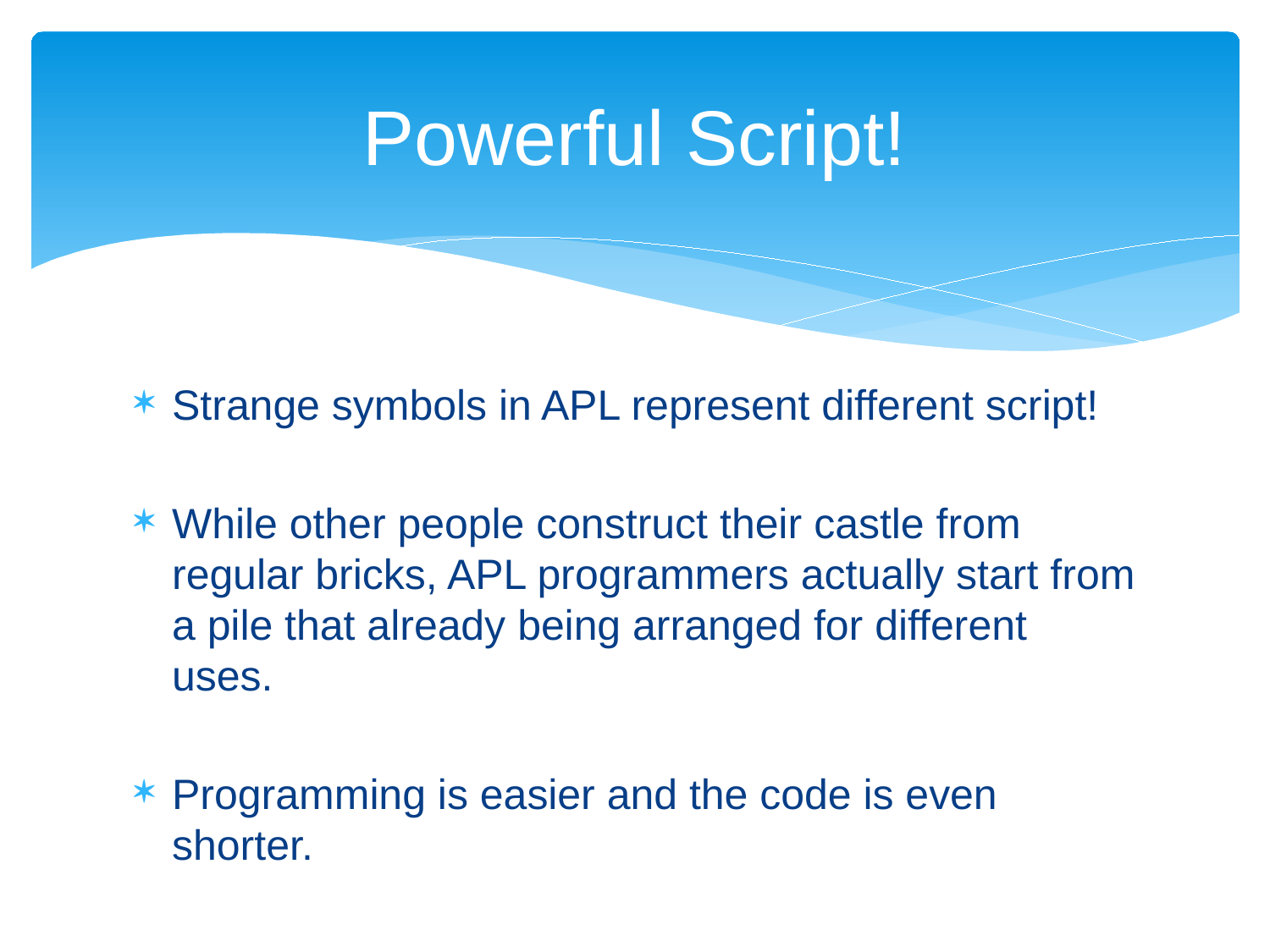

# Powerful Script!
Strange symbols in APL represent different script!

While other people construct their castle from regular bricks, APL programmers actually start from a pile that already being arranged for different uses.

Programming is easier and the code is even shorter.